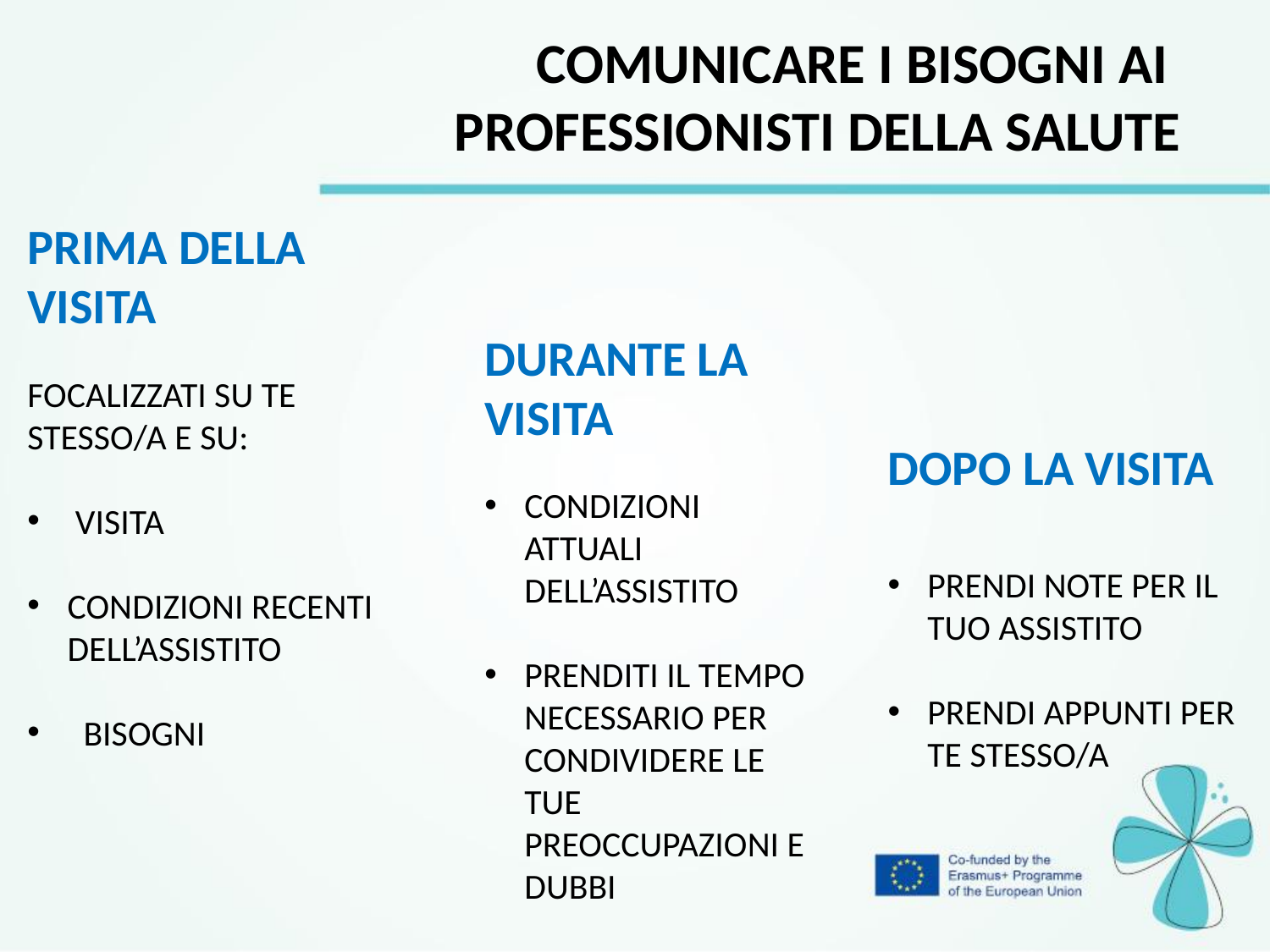

COMUNICARE I BISOGNI AI
PROFESSIONISTI DELLA SALUTE
PRIMA DELLA VISITA

FOCALIZZATI SU TE STESSO/A E SU:

 VISITA

CONDIZIONI RECENTI DELL’ASSISTITO

  BISOGNI

DURANTE LA VISITA

CONDIZIONI ATTUALI DELL’ASSISTITO

PRENDITI IL TEMPO NECESSARIO PER CONDIVIDERE LE TUE PREOCCUPAZIONI E DUBBI
DOPO LA VISITA

PRENDI NOTE PER IL TUO ASSISTITO

PRENDI APPUNTI PER TE STESSO/A